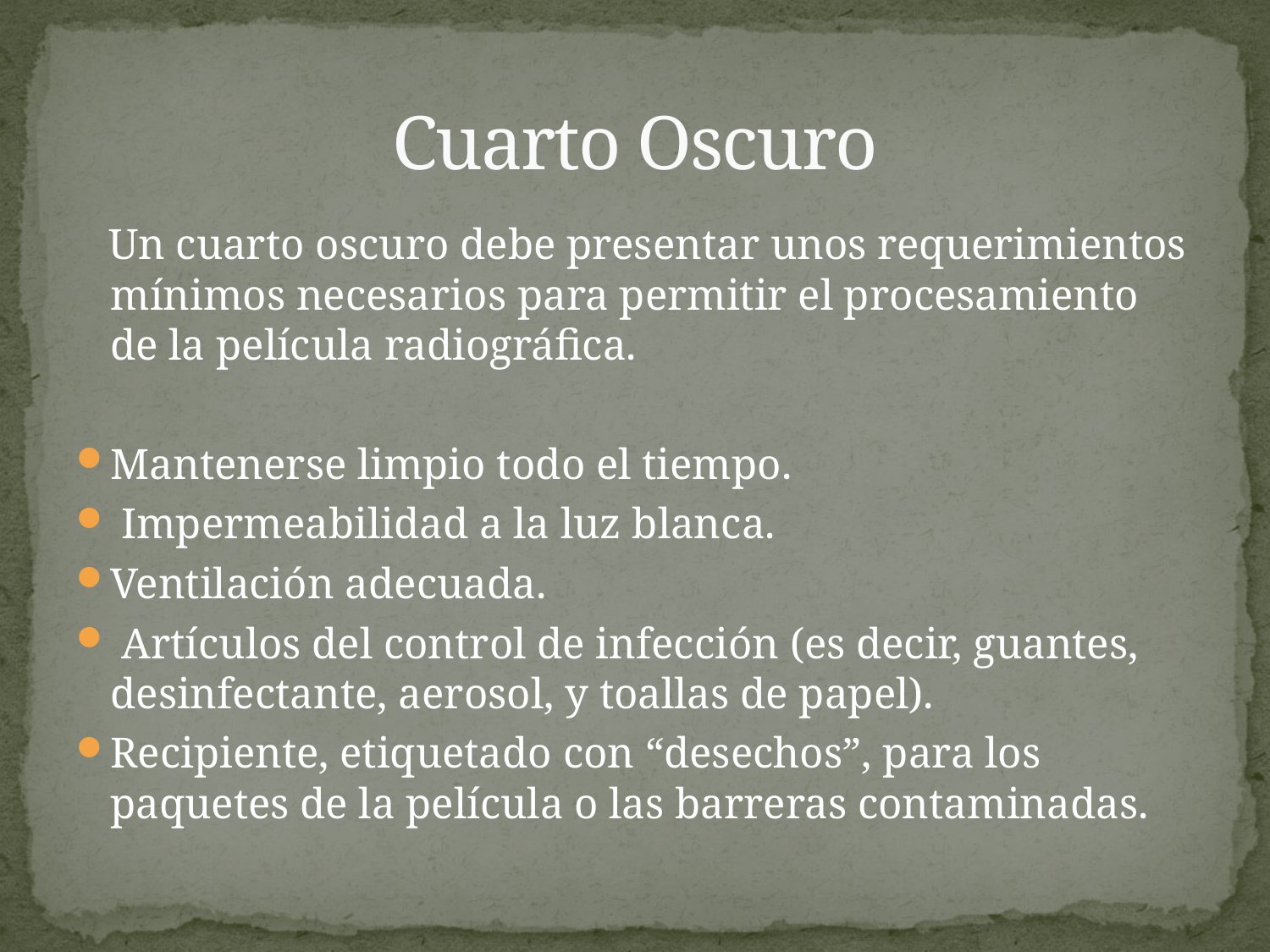

# Cuarto Oscuro
   Un cuarto oscuro debe presentar unos requerimientos mínimos necesarios para permitir el procesamiento de la película radiográfica.

Mantenerse limpio todo el tiempo.
 Impermeabilidad a la luz blanca.
Ventilación adecuada.
 Artículos del control de infección (es decir, guantes, desinfectante, aerosol, y toallas de papel).
Recipiente, etiquetado con “desechos”, para los paquetes de la película o las barreras contaminadas.